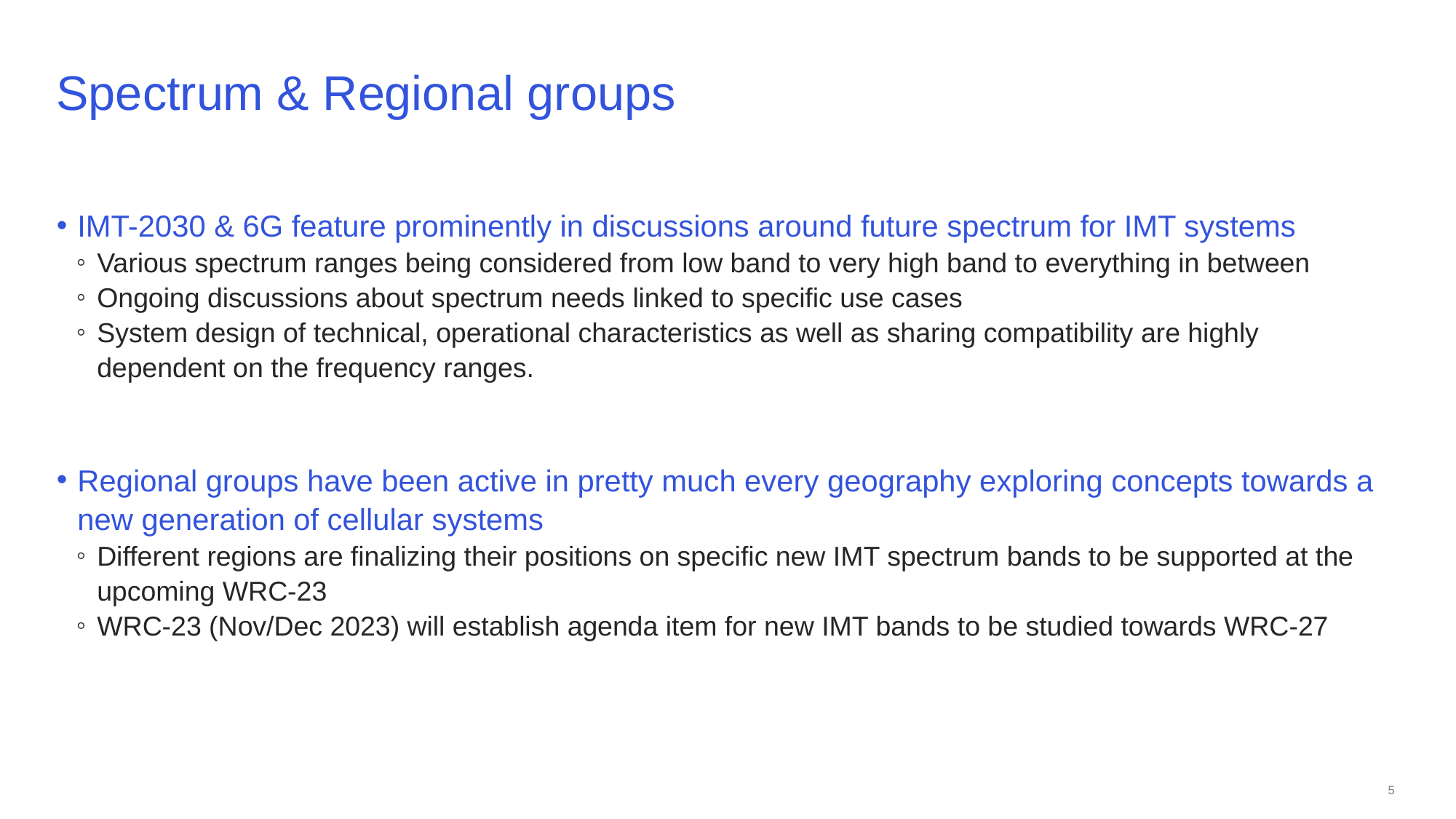

# Spectrum & Regional groups

IMT-2030 & 6G feature prominently in discussions around future spectrum for IMT systems
Various spectrum ranges being considered from low band to very high band to everything in between
Ongoing discussions about spectrum needs linked to specific use cases
System design of technical, operational characteristics as well as sharing compatibility are highly dependent on the frequency ranges.

Regional groups have been active in pretty much every geography exploring concepts towards a new generation of cellular systems
Different regions are finalizing their positions on specific new IMT spectrum bands to be supported at the upcoming WRC-23
WRC-23 (Nov/Dec 2023) will establish agenda item for new IMT bands to be studied towards WRC-27